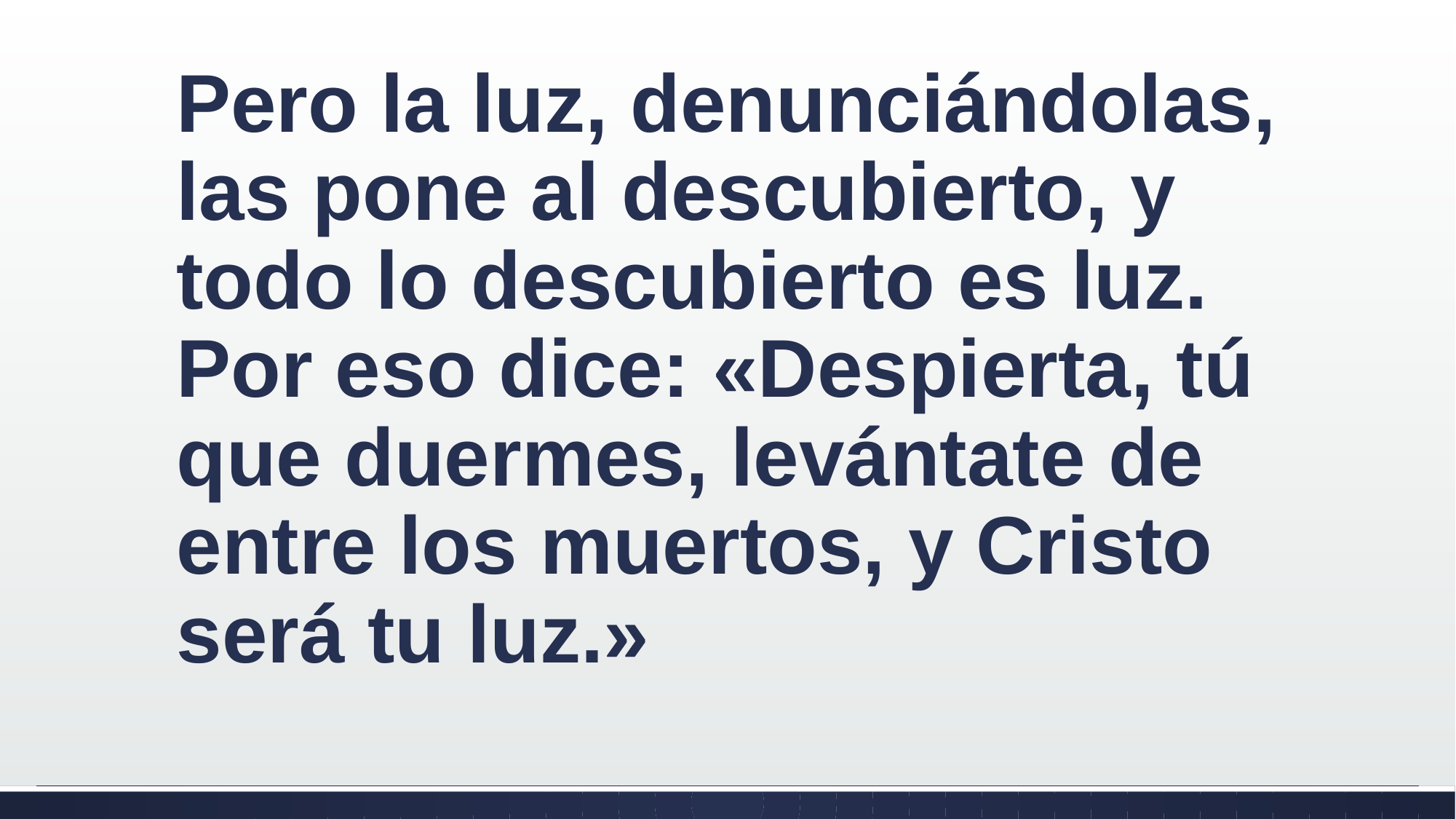

#
Pero la luz, denunciándolas, las pone al descubierto, y todo lo descubierto es luz. Por eso dice: «Despierta, tú que duermes, levántate de entre los muertos, y Cristo será tu luz.»